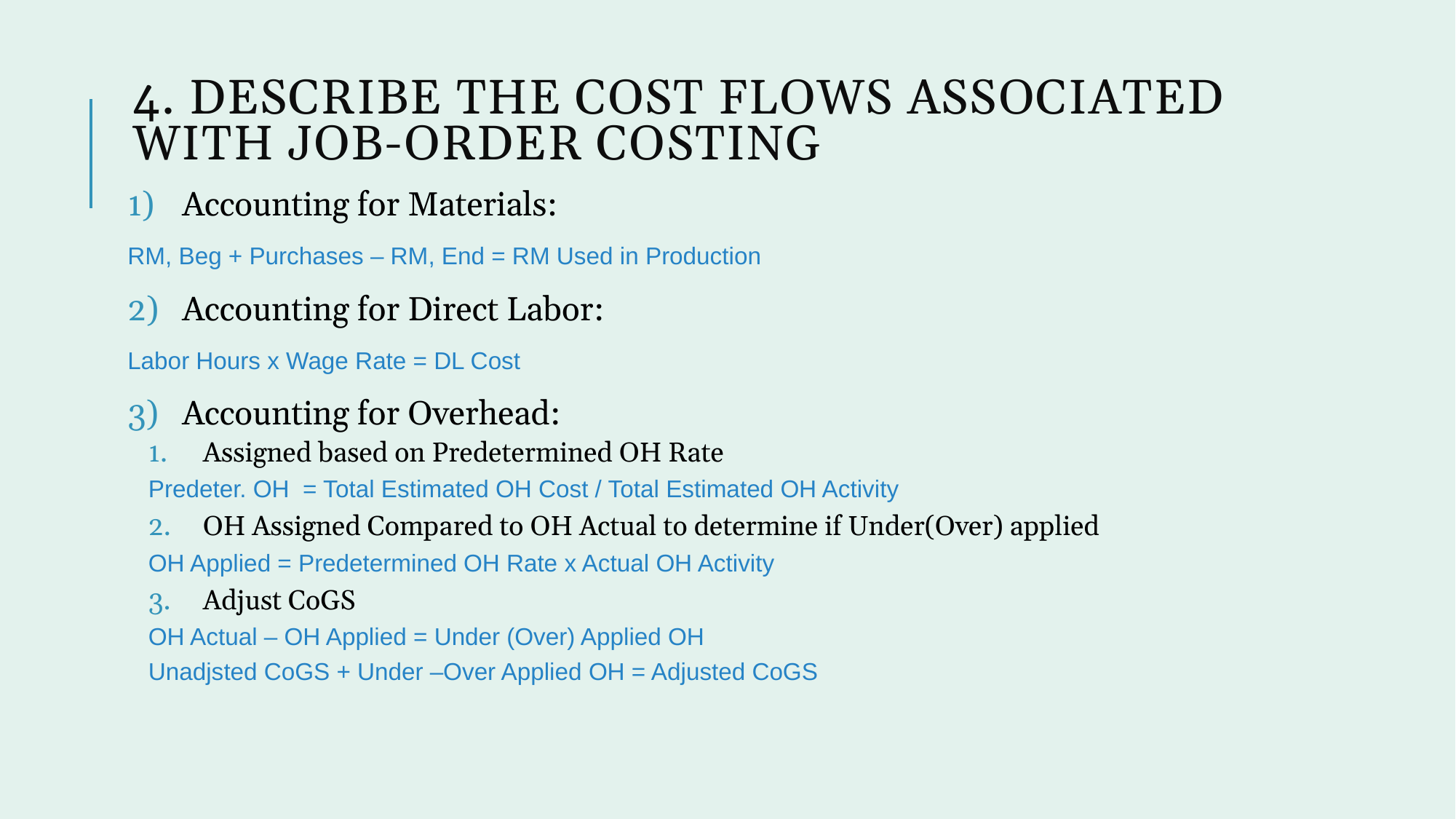

# 4. Describe the cost flows associated with job-order costing
Accounting for Materials:
RM, Beg + Purchases – RM, End = RM Used in Production
Accounting for Direct Labor:
Labor Hours x Wage Rate = DL Cost
Accounting for Overhead:
Assigned based on Predetermined OH Rate
Predeter. OH  = Total Estimated OH Cost / Total Estimated OH Activity
OH Assigned Compared to OH Actual to determine if Under(Over) applied
OH Applied = Predetermined OH Rate x Actual OH Activity
Adjust CoGS
OH Actual – OH Applied = Under (Over) Applied OH
Unadjsted CoGS + Under –Over Applied OH = Adjusted CoGS